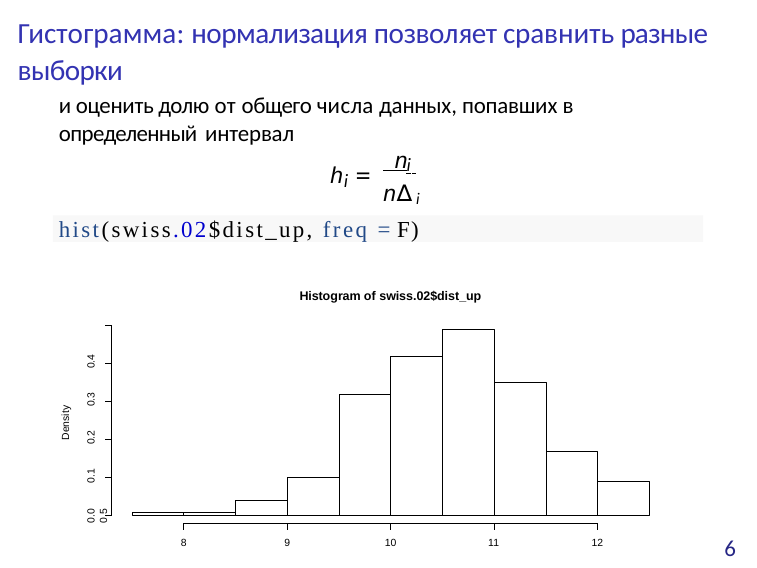

# Гистограмма: нормализация позволяет сравнить разные  выборки
и оценить долю от общего числа данных, попавших в  определенный интервал
  n
i
h =
i
n∆i
hist(swiss.02$dist_up, freq = F)
Histogram of swiss.02$dist_up
0.0	0.1	0.2	0.3	0.4	0.5

Density

6
8
9
10
11
12